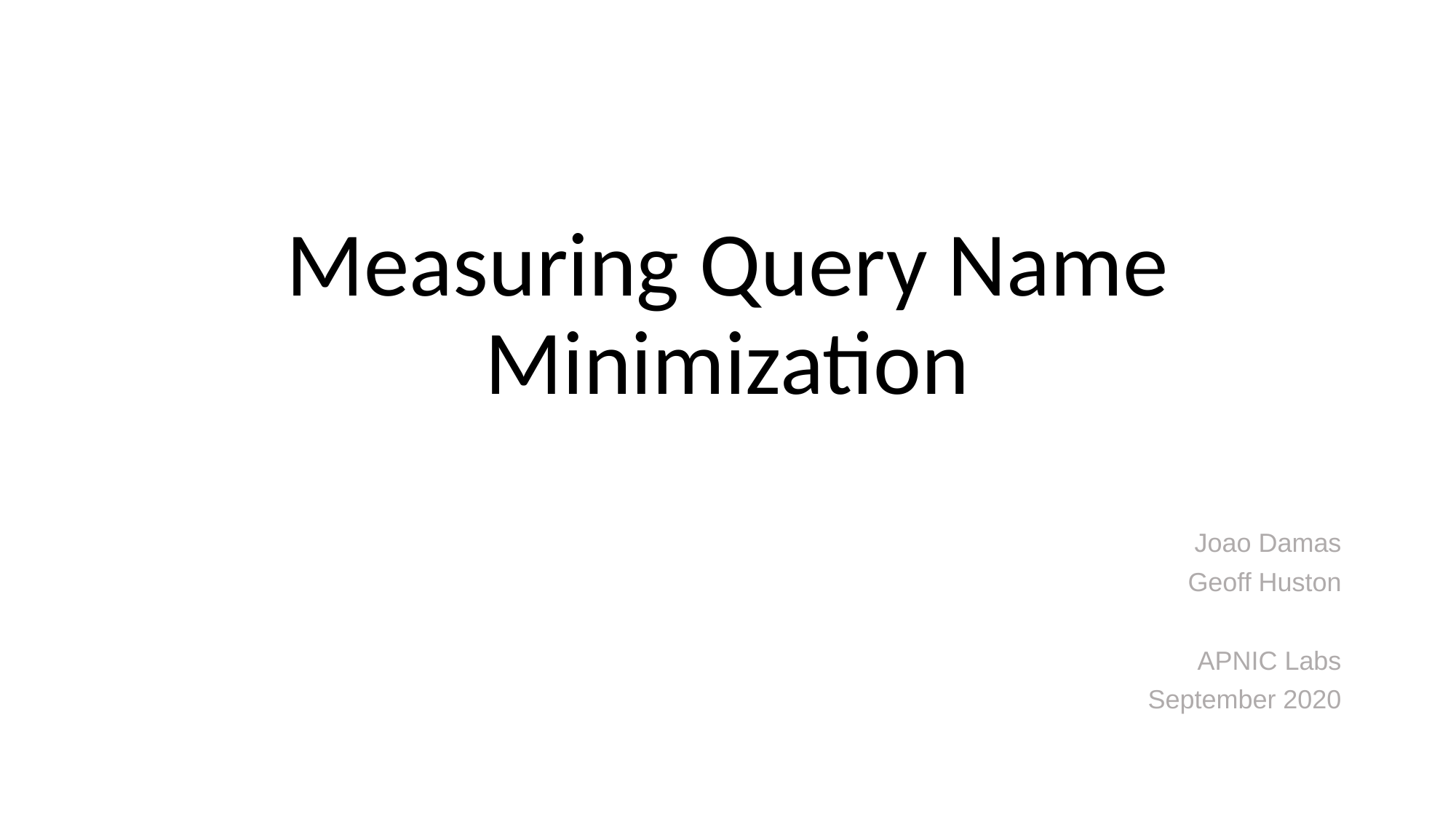

# Measuring Query Name Minimization
Joao Damas
Geoff Huston

APNIC Labs
September 2020